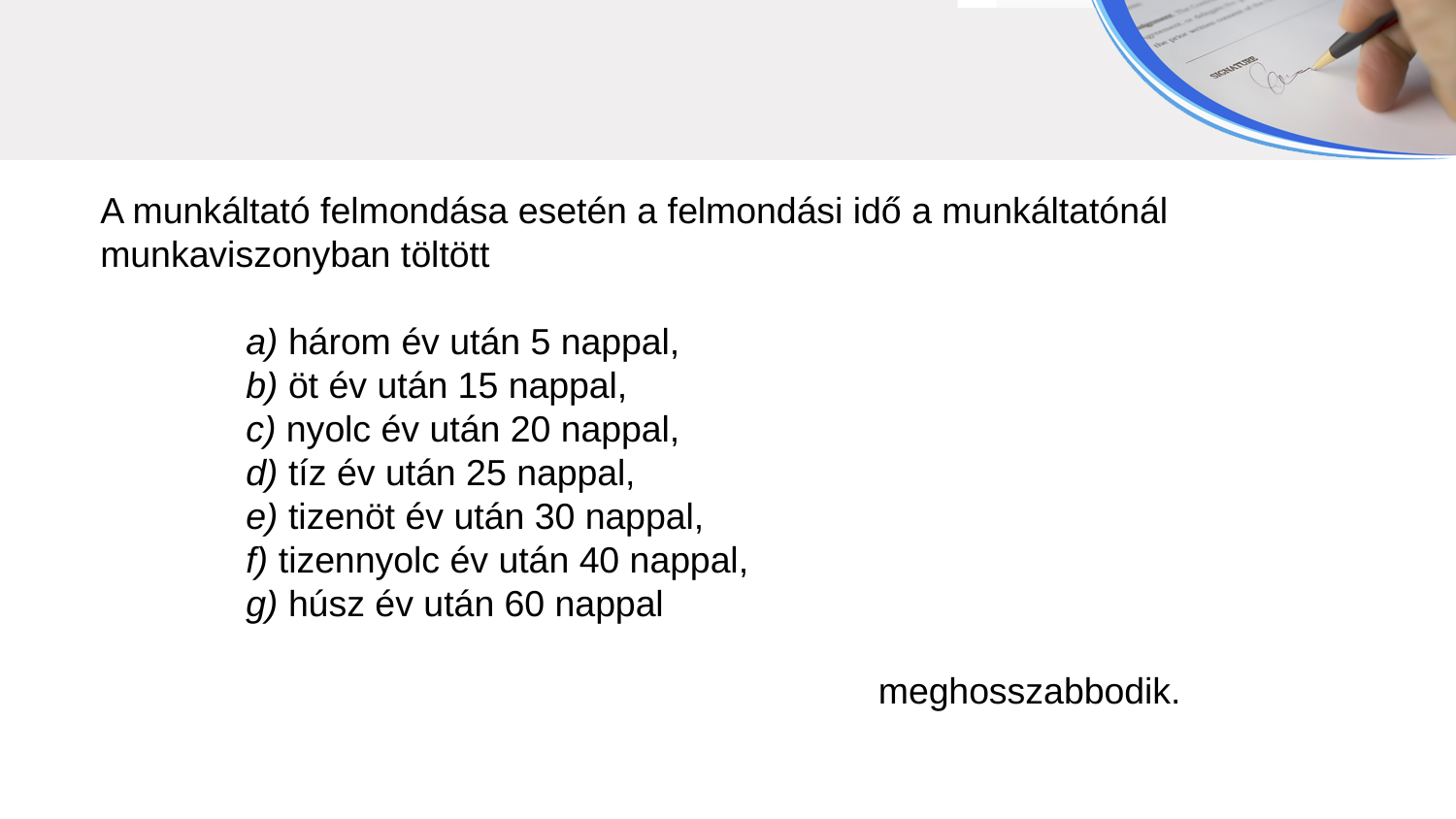

A munkáltató felmondása esetén a felmondási idő a munkáltatónál munkaviszonyban töltött

a) három év után 5 nappal,
b) öt év után 15 nappal,
c) nyolc év után 20 nappal,
d) tíz év után 25 nappal,
e) tizenöt év után 30 nappal,
f) tizennyolc év után 40 nappal,
g) húsz év után 60 nappal

meghosszabbodik.